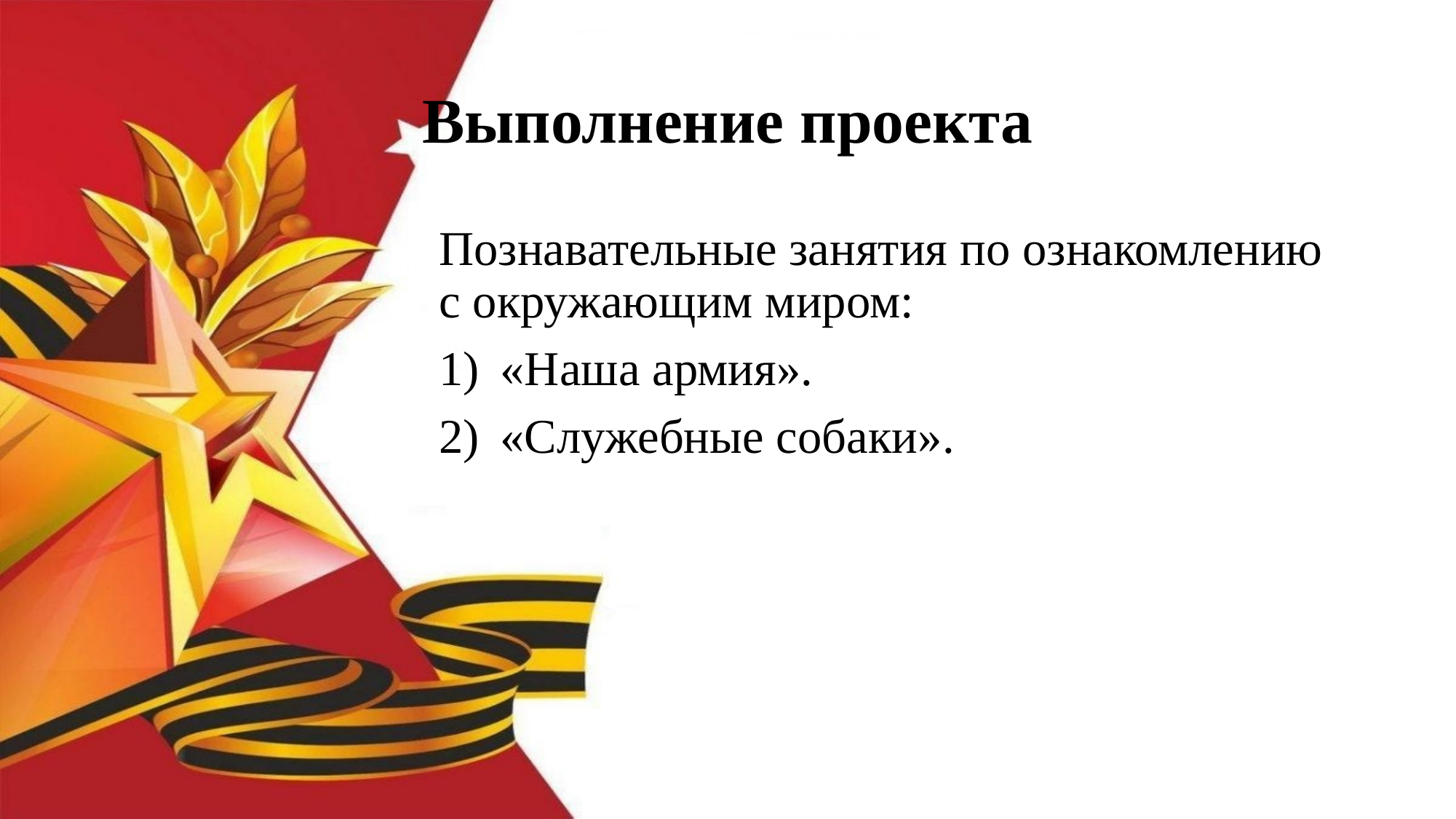

# Выполнение проекта
Познавательные занятия по ознакомлению с окружающим миром:
«Наша армия».
«Служебные собаки».